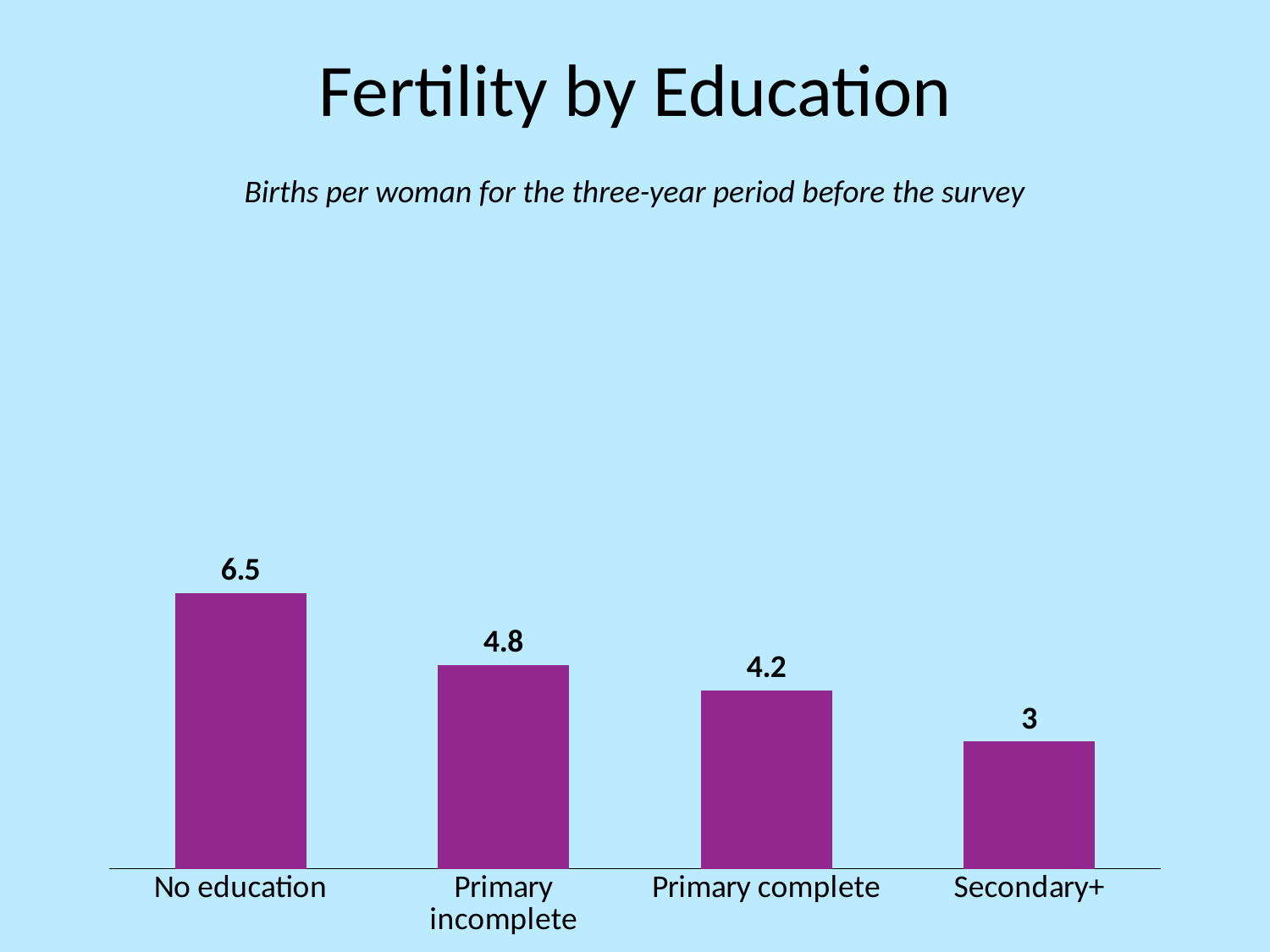

# Fertility by Education
Births per woman for the three-year period before the survey

### Chart

| Category | Column1 |
|---|---|
| No education | 6.5 |
| Primary incomplete | 4.8 |
| Primary complete | 4.2 |
| Secondary+ | 3.0 |